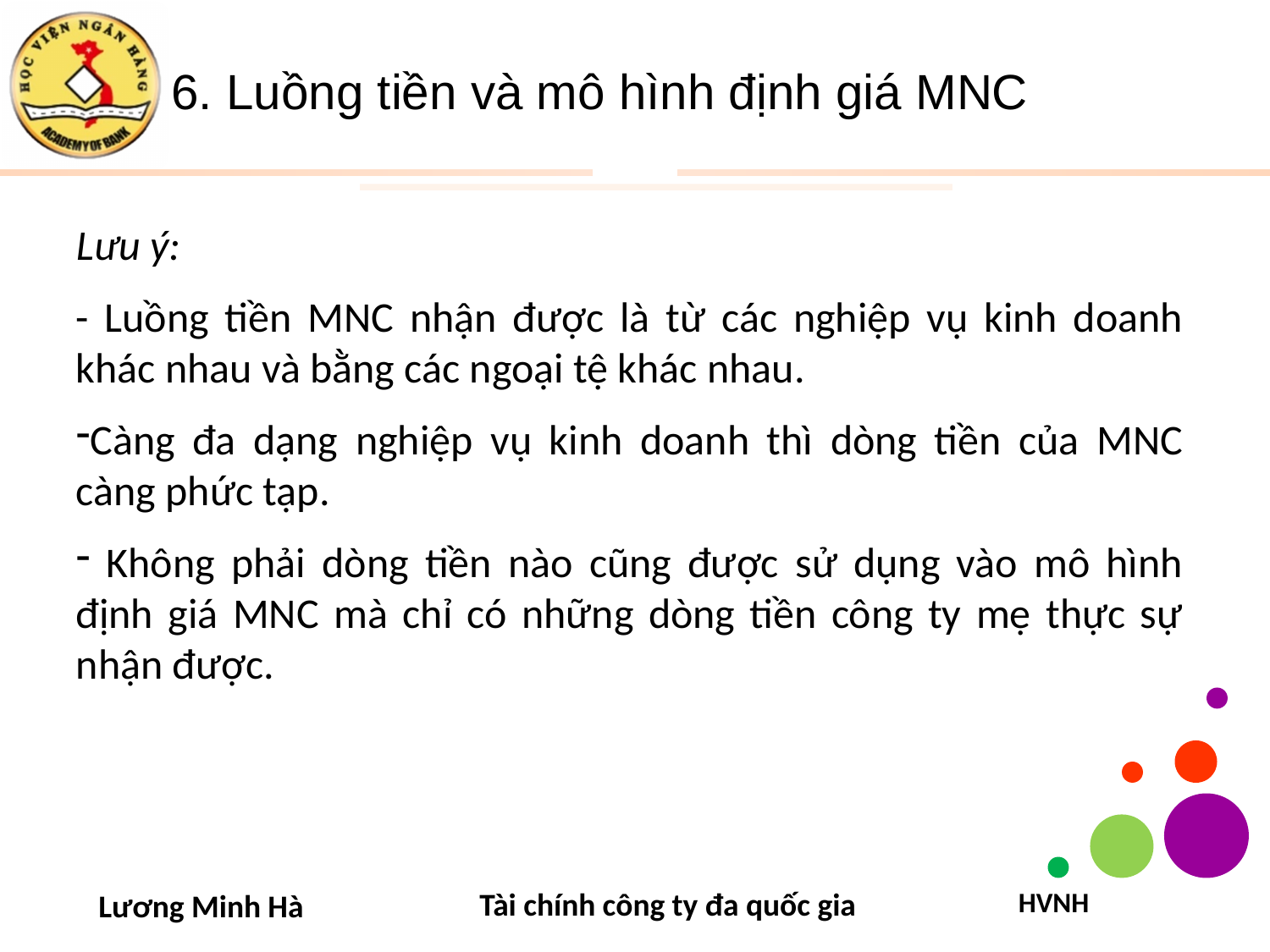

# 6. Luồng tiền và mô hình định giá MNC
Lưu ý:
- Luồng tiền MNC nhận được là từ các nghiệp vụ kinh doanh khác nhau và bằng các ngoại tệ khác nhau.
Càng đa dạng nghiệp vụ kinh doanh thì dòng tiền của MNC càng phức tạp.
 Không phải dòng tiền nào cũng được sử dụng vào mô hình định giá MNC mà chỉ có những dòng tiền công ty mẹ thực sự nhận được.